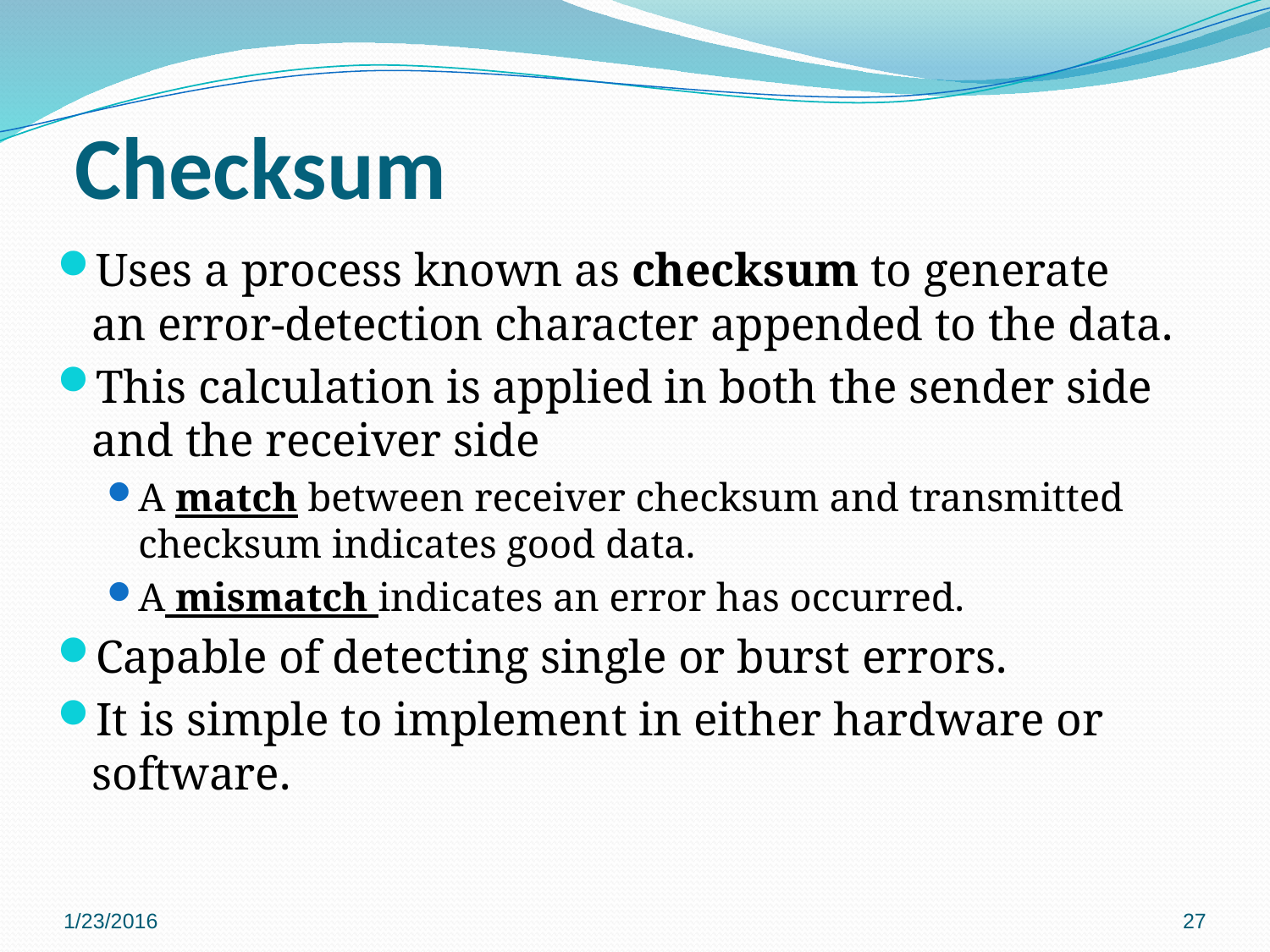

# Checksum
Uses a process known as checksum to generate an error-detection character appended to the data.
This calculation is applied in both the sender side and the receiver side
A match between receiver checksum and transmitted checksum indicates good data.
A mismatch indicates an error has occurred.
Capable of detecting single or burst errors.
It is simple to implement in either hardware or software.
1/23/2016
27